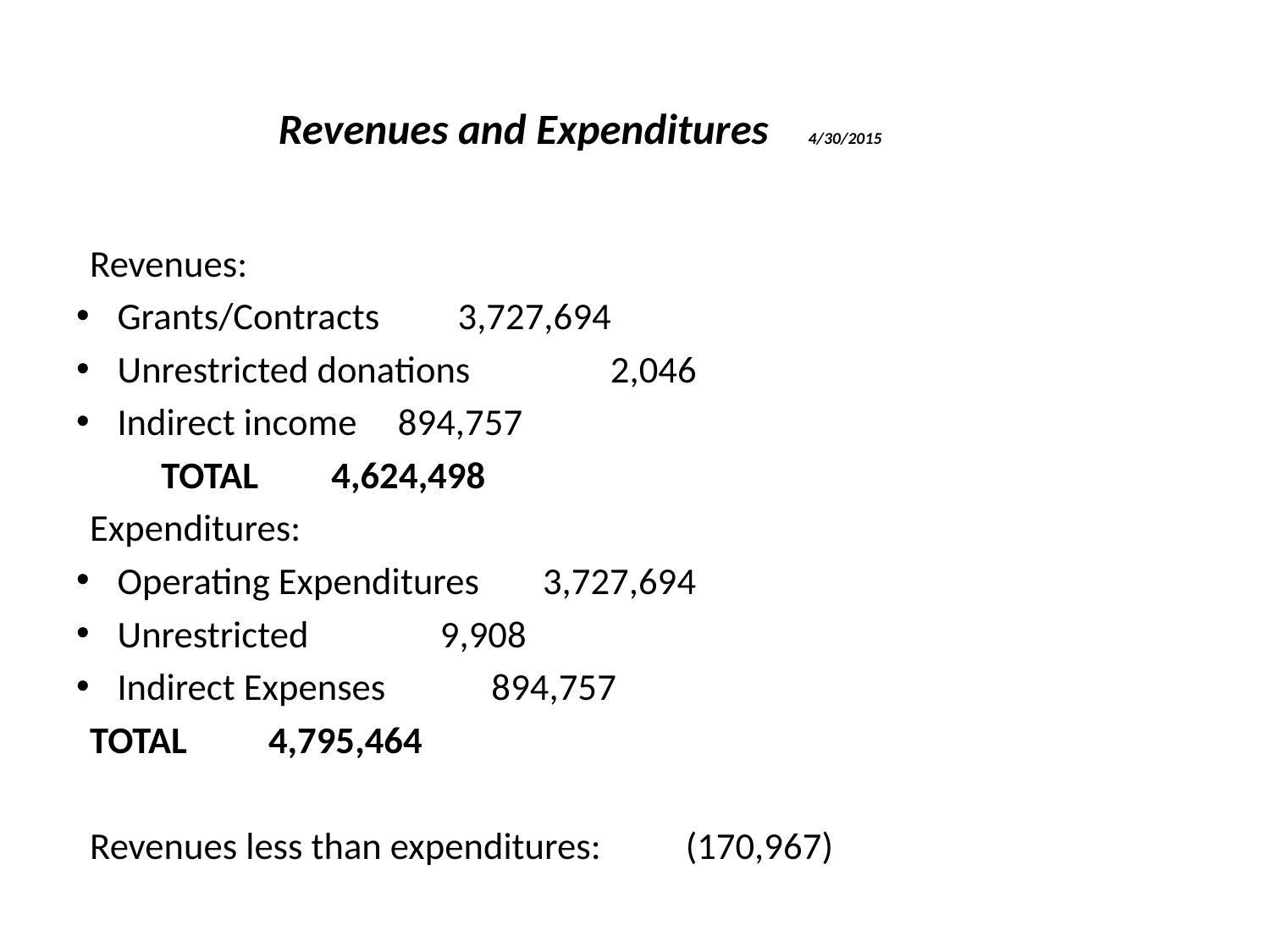

# Revenues and Expenditures    4/30/2015
Revenues:
Grants/Contracts		3,727,694
Unrestricted donations	        2,046
Indirect income		   894,757
	TOTAL		4,624,498
Expenditures:
Operating Expenditures  	3,727,694
Unrestricted		        9,908
Indirect Expenses		    894,757
	TOTAL			 4,795,464

Revenues less than expenditures:		(170,967)